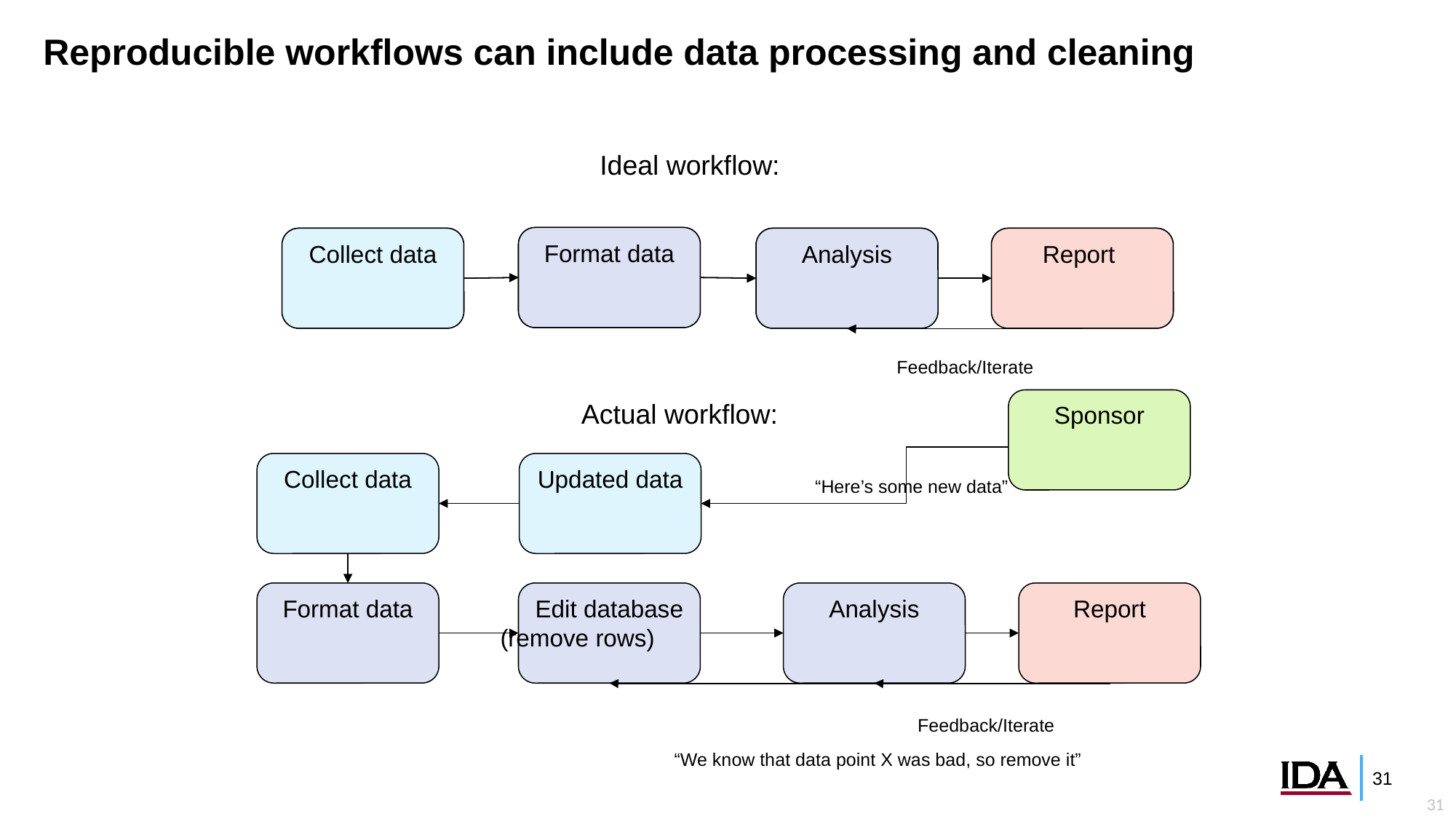

Reproducible workflows can include data processing and cleaning
Ideal workflow:
Format data
Format data
Collect data
Collect data
Analysis
Analysis
Get DOTE
input
Report
Feedback/Iterate
Sponsor
Actual workflow:
Collect data
Updated data
“Here’s some new data”
Format data
Edit database
(remove rows)
Analysis
Report
Feedback/Iterate
“We know that data point X was bad, so remove it”
31